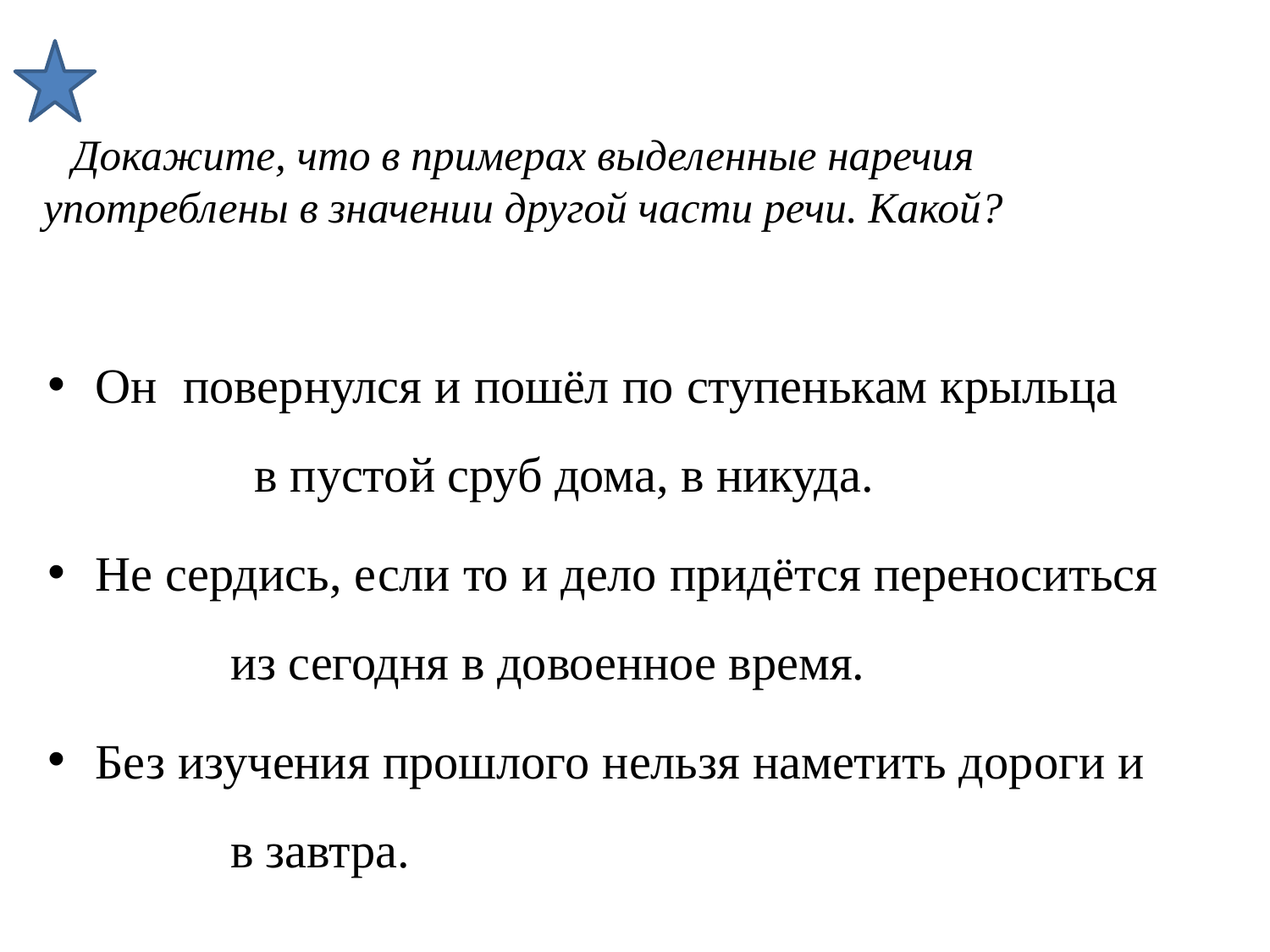

# Докажите, что в примерах выделенные наречия употреблены в значении другой части речи. Какой?
Он  повернулся и пошёл по ступенькам крыльца                      в пустой сруб дома, в никуда.
Не сердись, если то и дело придётся переноситься                 из сегодня в довоенное время.
Без изучения прошлого нельзя наметить дороги и                  в завтра.